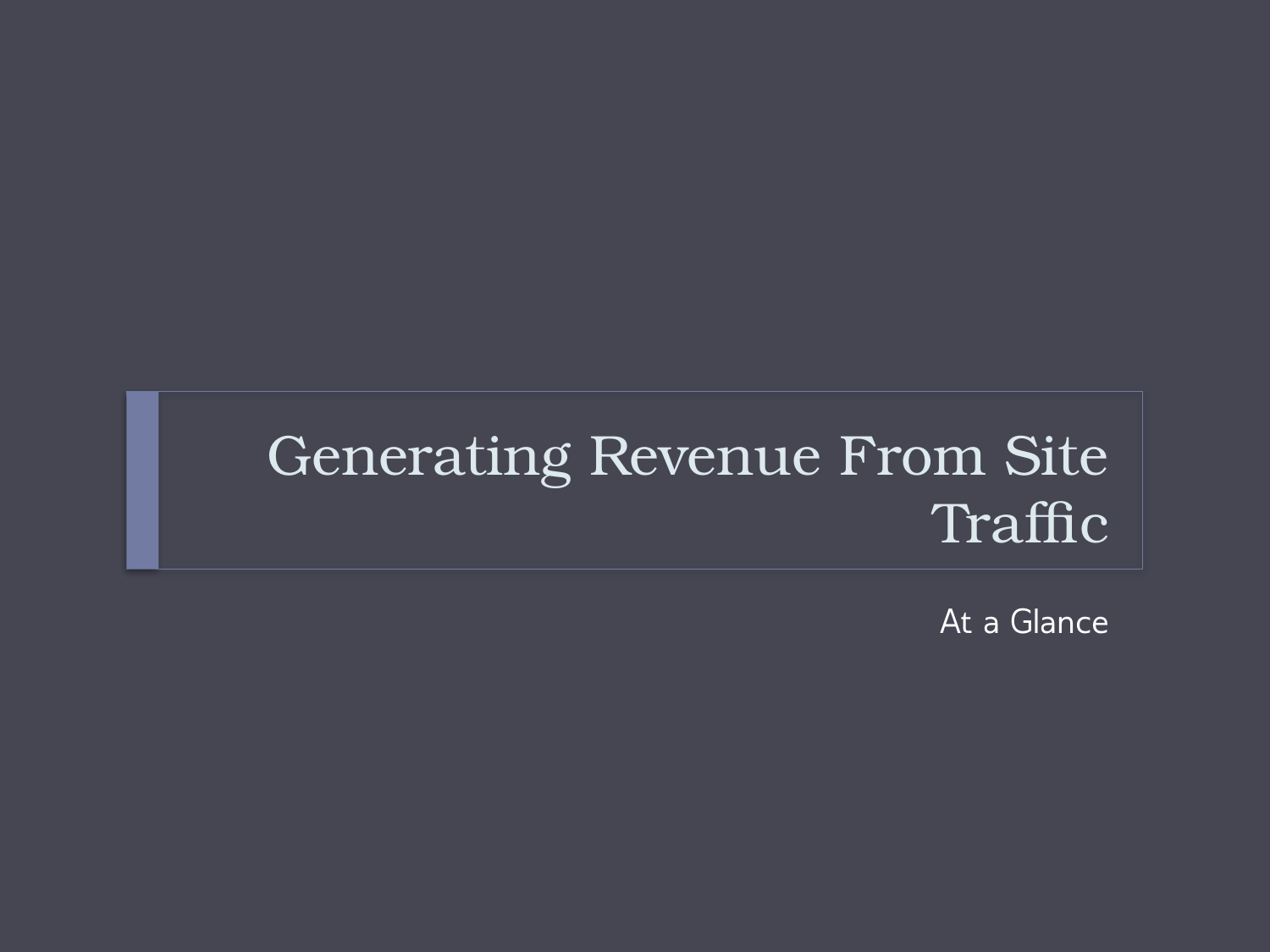

# Generating Revenue From Site Traffic
At a Glance